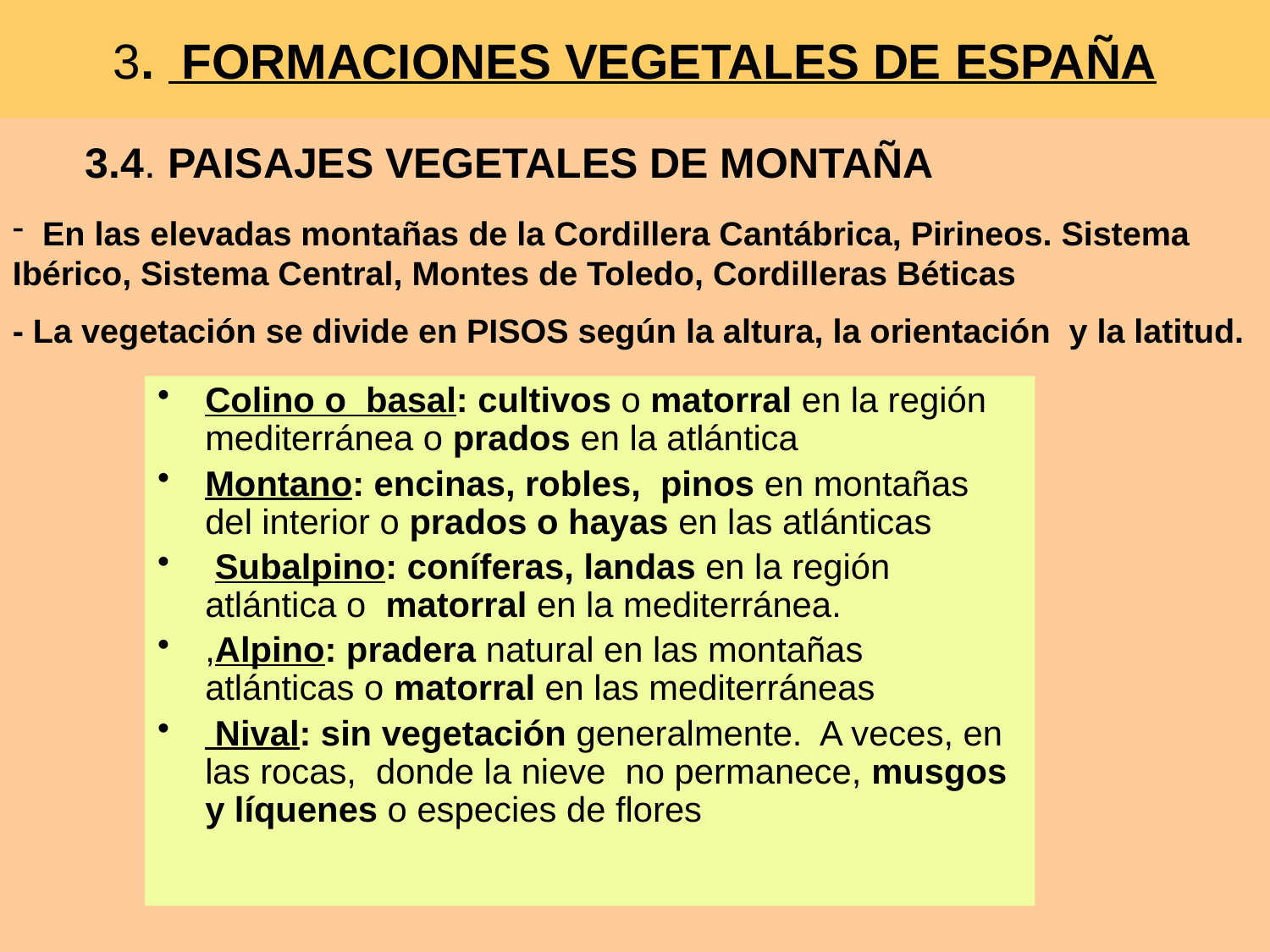

3.  FORMACIONES VEGETALES DE ESPAÑA
# 3.4. PAISAJES VEGETALES DE MONTAÑA

En las elevadas montañas de la Cordillera Cantábrica, Pirineos. Sistema
Ibérico, Sistema Central, Montes de Toledo, Cordilleras Béticas

- La vegetación se divide en PISOS según la altura, la orientación  y la latitud.
Colino o  basal: cultivos o matorral en la región mediterránea o prados en la atlántica
Montano: encinas, robles,  pinos en montañas del interior o prados o hayas en las atlánticas
 Subalpino: coníferas, landas en la región atlántica o  matorral en la mediterránea.
,Alpino: pradera natural en las montañas atlánticas o matorral en las mediterráneas
 Nival: sin vegetación generalmente.  A veces, en las rocas,  donde la nieve  no permanece, musgos y líquenes o especies de flores